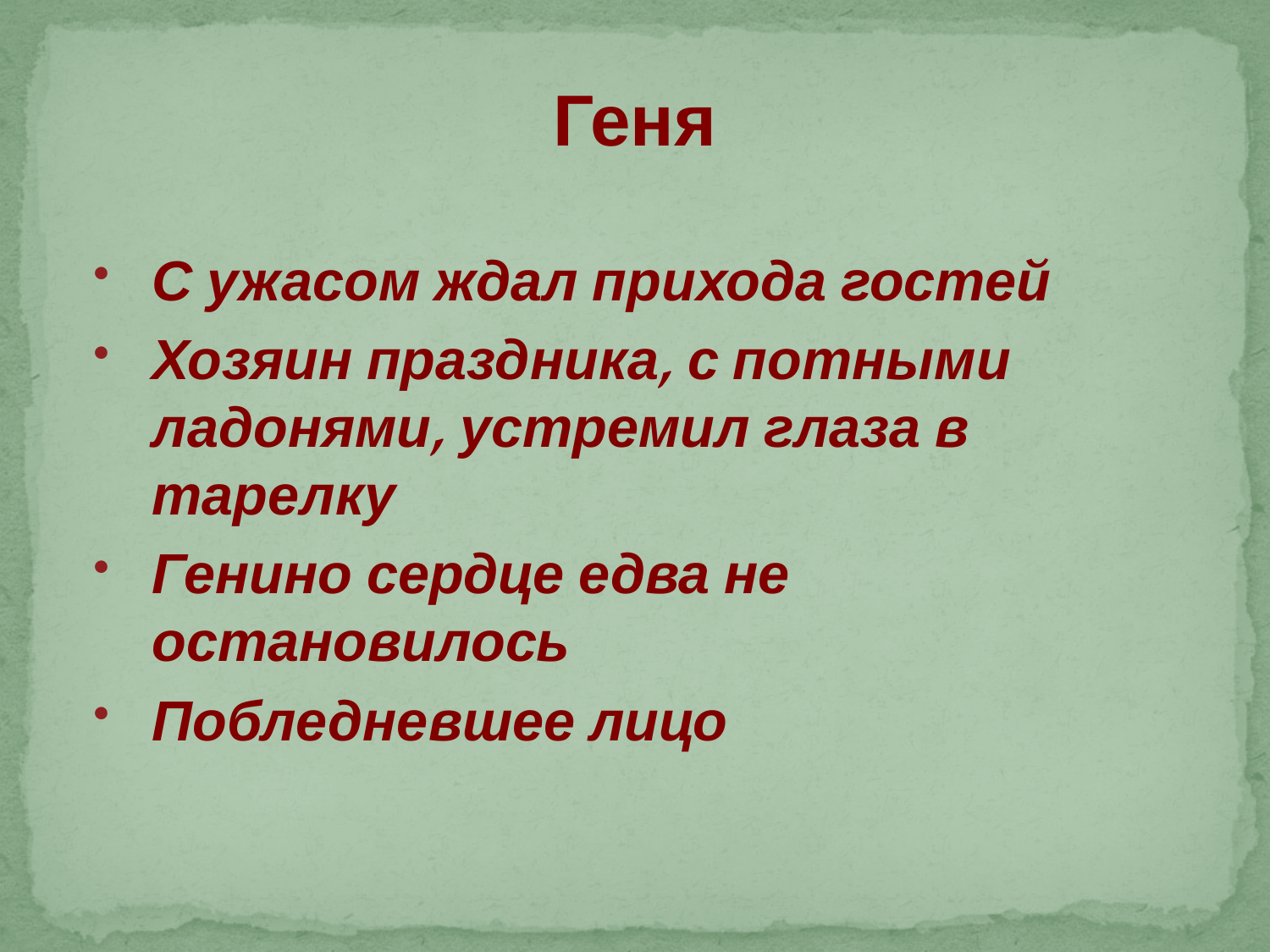

# Геня
С ужасом ждал прихода гостей
Хозяин праздника, с потными ладонями, устремил глаза в тарелку
Генино сердце едва не остановилось
Побледневшее лицо